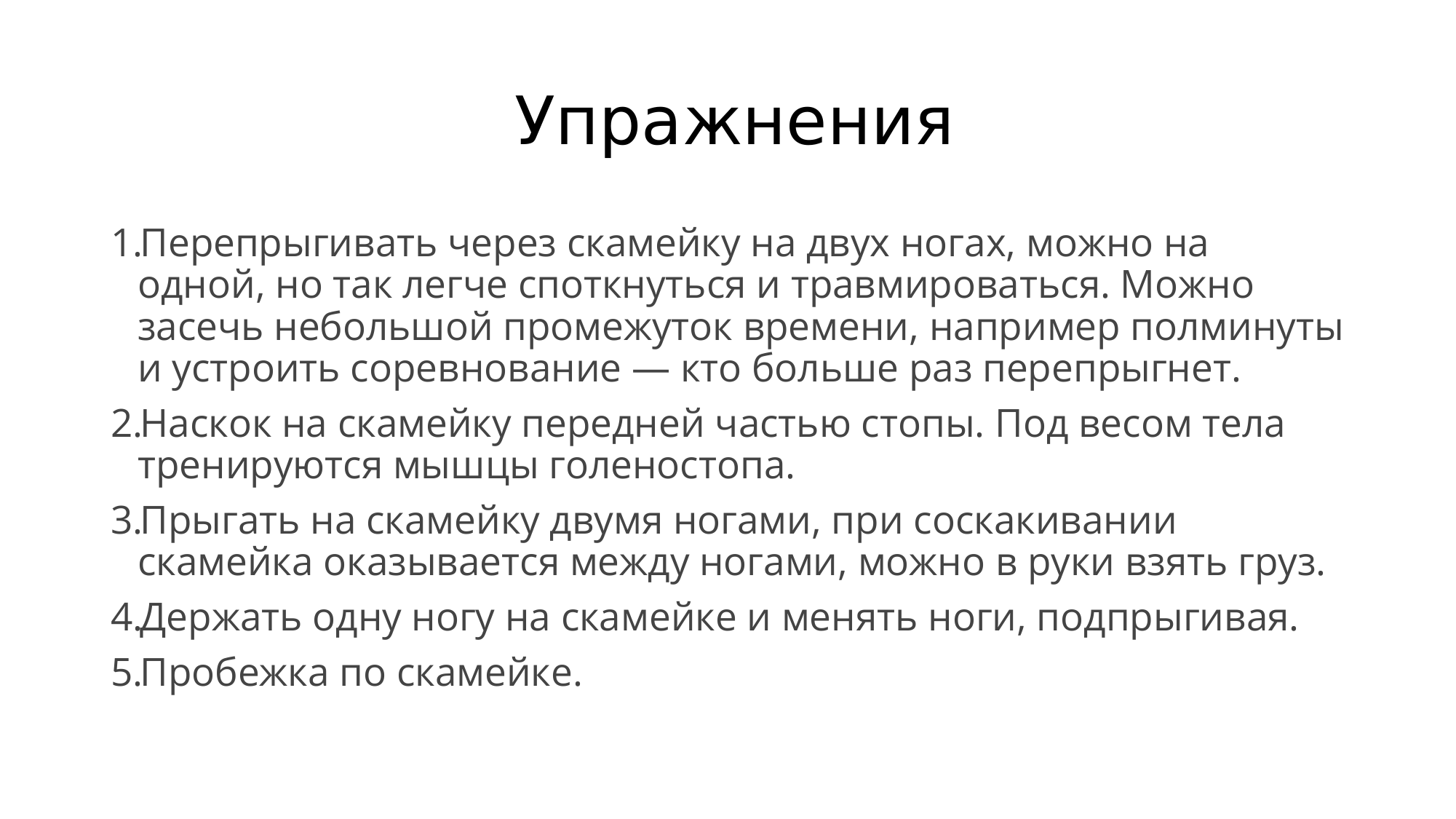

# Упражнения
Перепрыгивать через скамейку на двух ногах, можно на одной, но так легче споткнуться и травмироваться. Можно засечь небольшой промежуток времени, например полминуты и устроить соревнование — кто больше раз перепрыгнет.
Наскок на скамейку передней частью стопы. Под весом тела тренируются мышцы голеностопа.
Прыгать на скамейку двумя ногами, при соскакивании скамейка оказывается между ногами, можно в руки взять груз.
Держать одну ногу на скамейке и менять ноги, подпрыгивая.
Пробежка по скамейке.